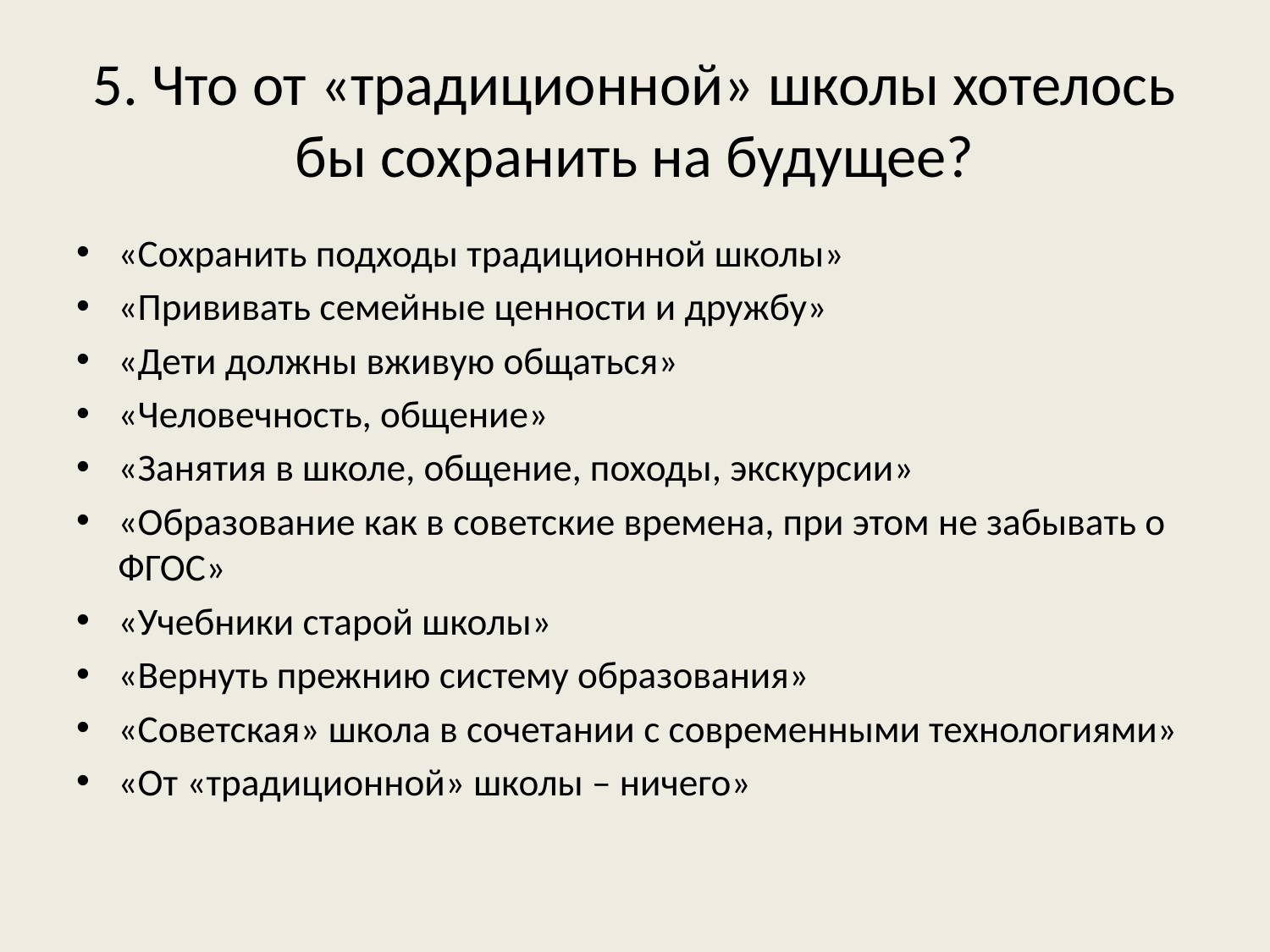

# 5. Что от «традиционной» школы хотелось бы сохранить на будущее?
«Сохранить подходы традиционной школы»
«Прививать семейные ценности и дружбу»
«Дети должны вживую общаться»
«Человечность, общение»
«Занятия в школе, общение, походы, экскурсии»
«Образование как в советские времена, при этом не забывать о ФГОС»
«Учебники старой школы»
«Вернуть прежнию систему образования»
«Советская» школа в сочетании с современными технологиями»
«От «традиционной» школы – ничего»